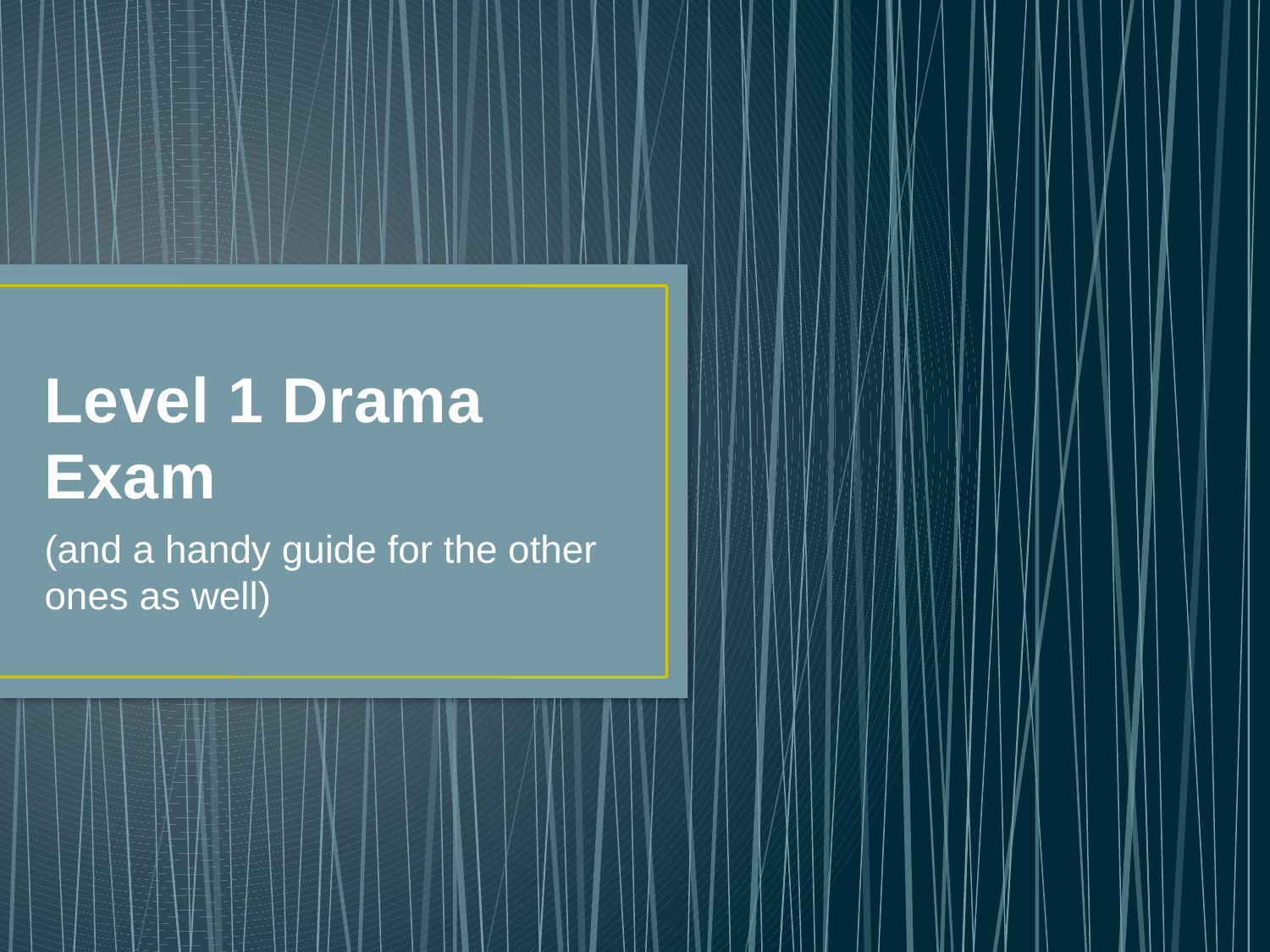

# Level 1 Drama Exam
(and a handy guide for the other ones as well)